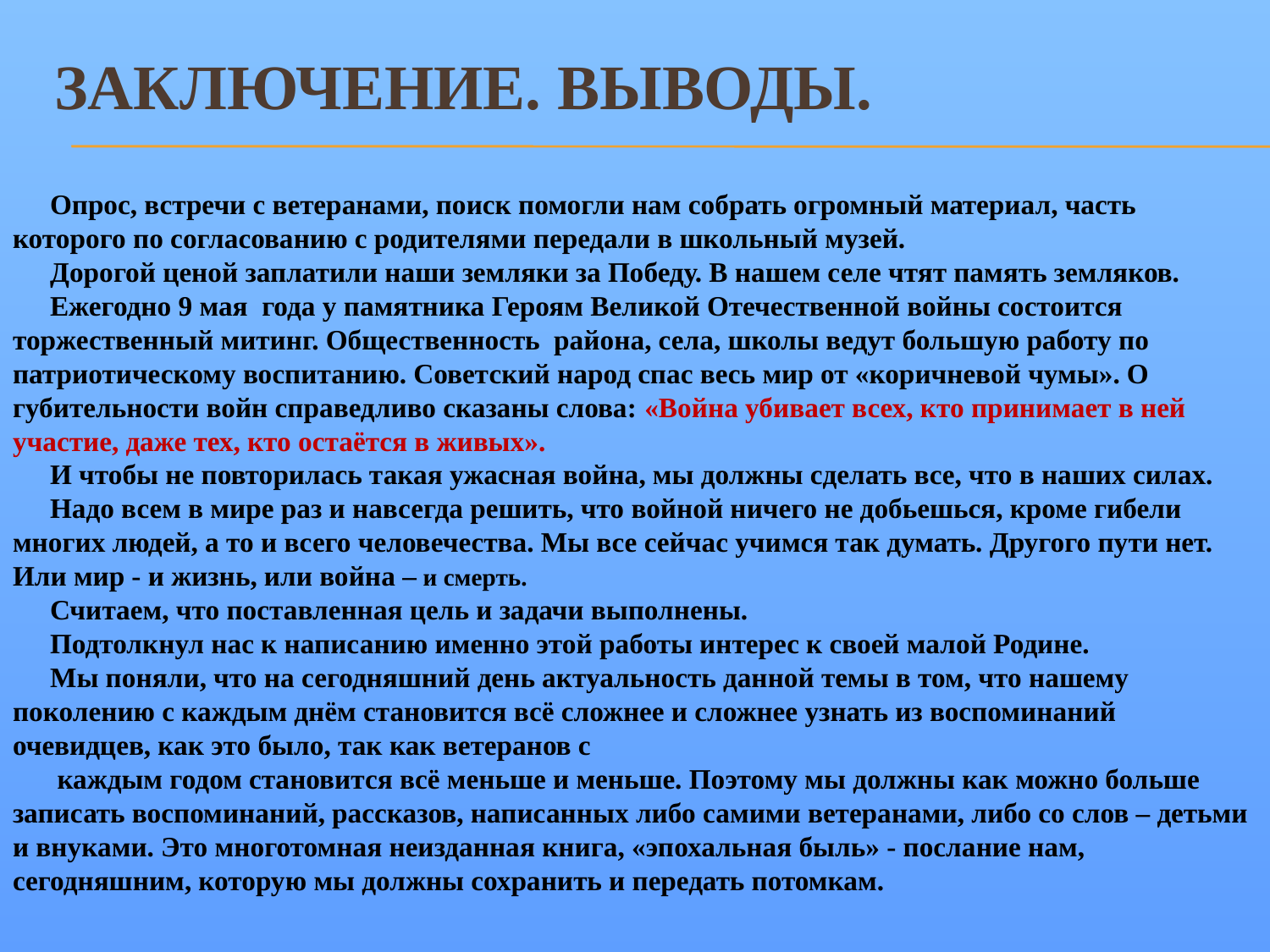

Опрос, встречи с ветеранами, поиск помогли нам собрать огромный материал, часть которого по согласованию с родителями передали в школьный музей.
Дорогой ценой заплатили наши земляки за Победу. В нашем селе чтят память земляков.
Ежегодно 9 мая  года у памятника Героям Великой Отечественной войны состоится торжественный митинг. Общественность  района, села, школы ведут большую работу по патриотическому воспитанию. Советский народ спас весь мир от «коричневой чумы». О губительности войн справедливо сказаны слова: «Война убивает всех, кто принимает в ней участие, даже тех, кто остаётся в живых».
И чтобы не повторилась такая ужасная война, мы должны сделать все, что в наших силах.
Надо всем в мире раз и навсегда решить, что войной ничего не добьешься, кроме гибели многих людей, а то и всего человечества. Мы все сейчас учимся так думать. Другого пути нет. Или мир - и жизнь, или война – и смерть.
Считаем, что поставленная цель и задачи выполнены.
Подтолкнул нас к написанию именно этой работы интерес к своей малой Родине.
Мы поняли, что на сегодняшний день актуальность данной темы в том, что нашему поколению с каждым днём становится всё сложнее и сложнее узнать из воспоминаний очевидцев, как это было, так как ветеранов с
 каждым годом становится всё меньше и меньше. Поэтому мы должны как можно больше записать воспоминаний, рассказов, написанных либо самими ветеранами, либо со слов – детьми и внуками. Это многотомная неизданная книга, «эпохальная быль» - послание нам, сегодняшним, которую мы должны сохранить и передать потомкам.

# ЗАКЛЮЧЕНИЕ. ВЫВОДЫ.